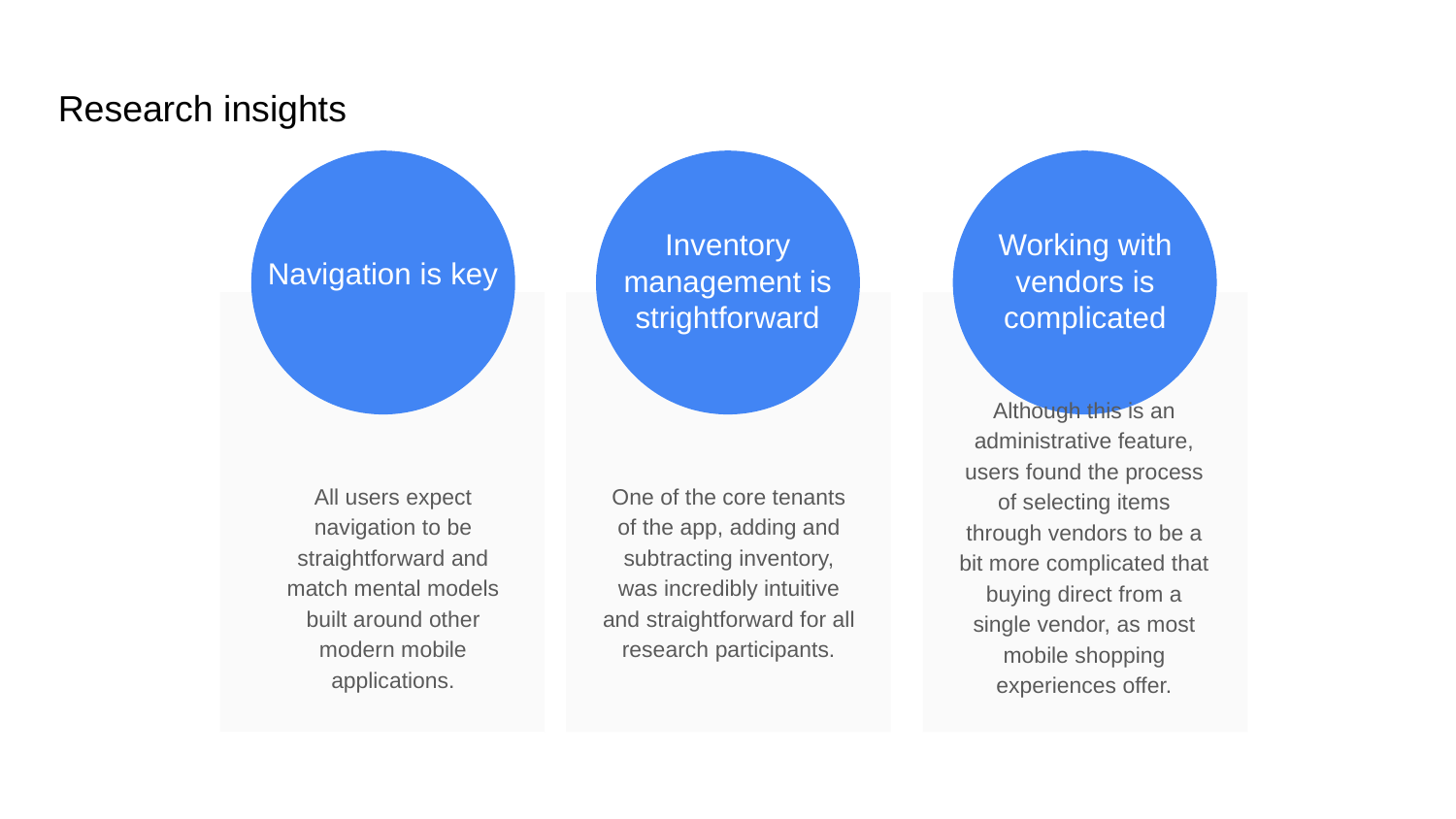

Research insights

Inventory management is strightforward
Working with vendors is complicated
Navigation is key

Although this is an administrative feature, users found the process of selecting items through vendors to be a bit more complicated that buying direct from a single vendor, as most mobile shopping experiences offer.

All users expect navigation to be straightforward and match mental models built around other modern mobile applications.

One of the core tenants of the app, adding and subtracting inventory, was incredibly intuitive and straightforward for all research participants.